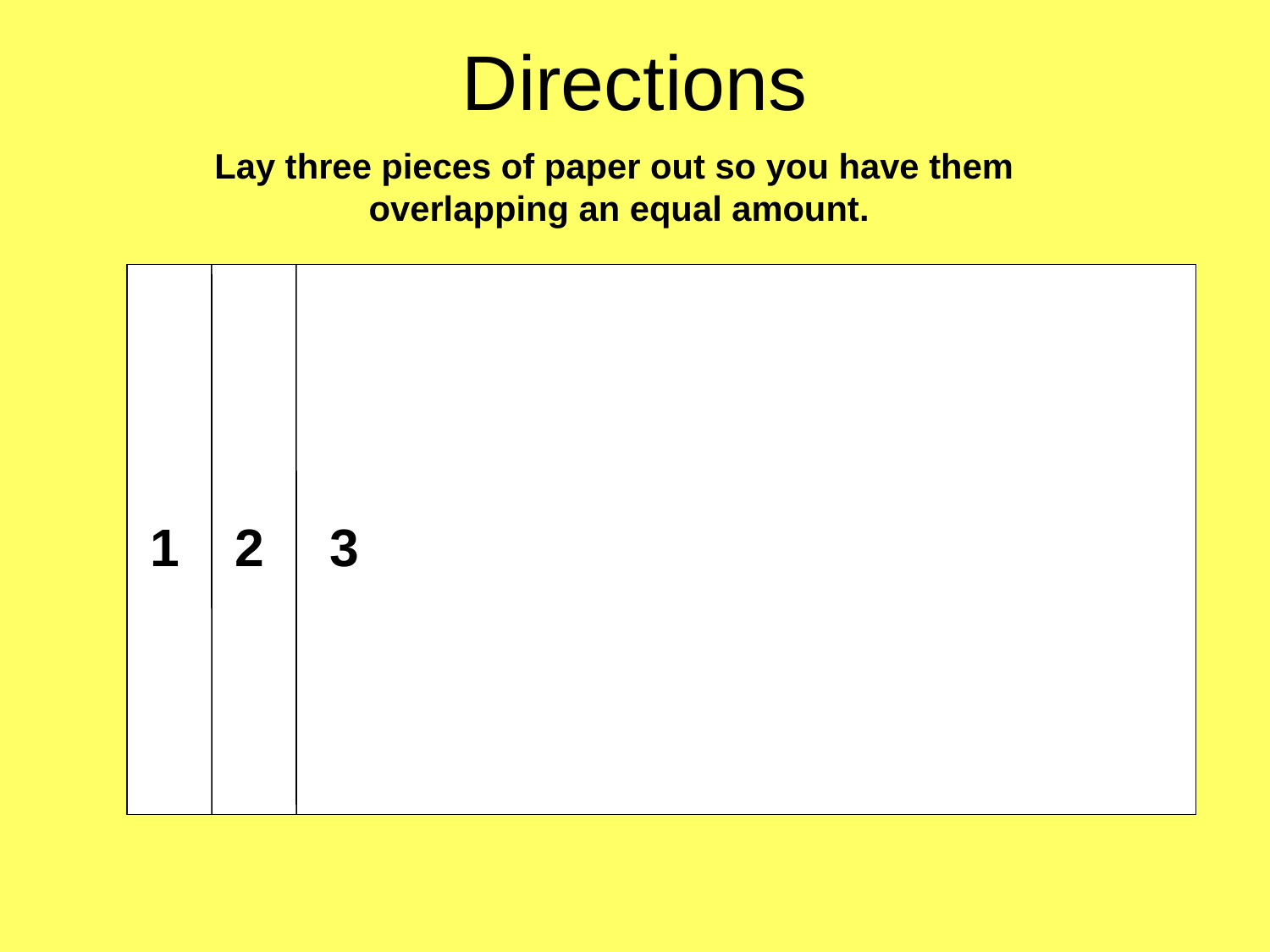

# Directions
Lay three pieces of paper out so you have them
overlapping an equal amount.

1
2
3